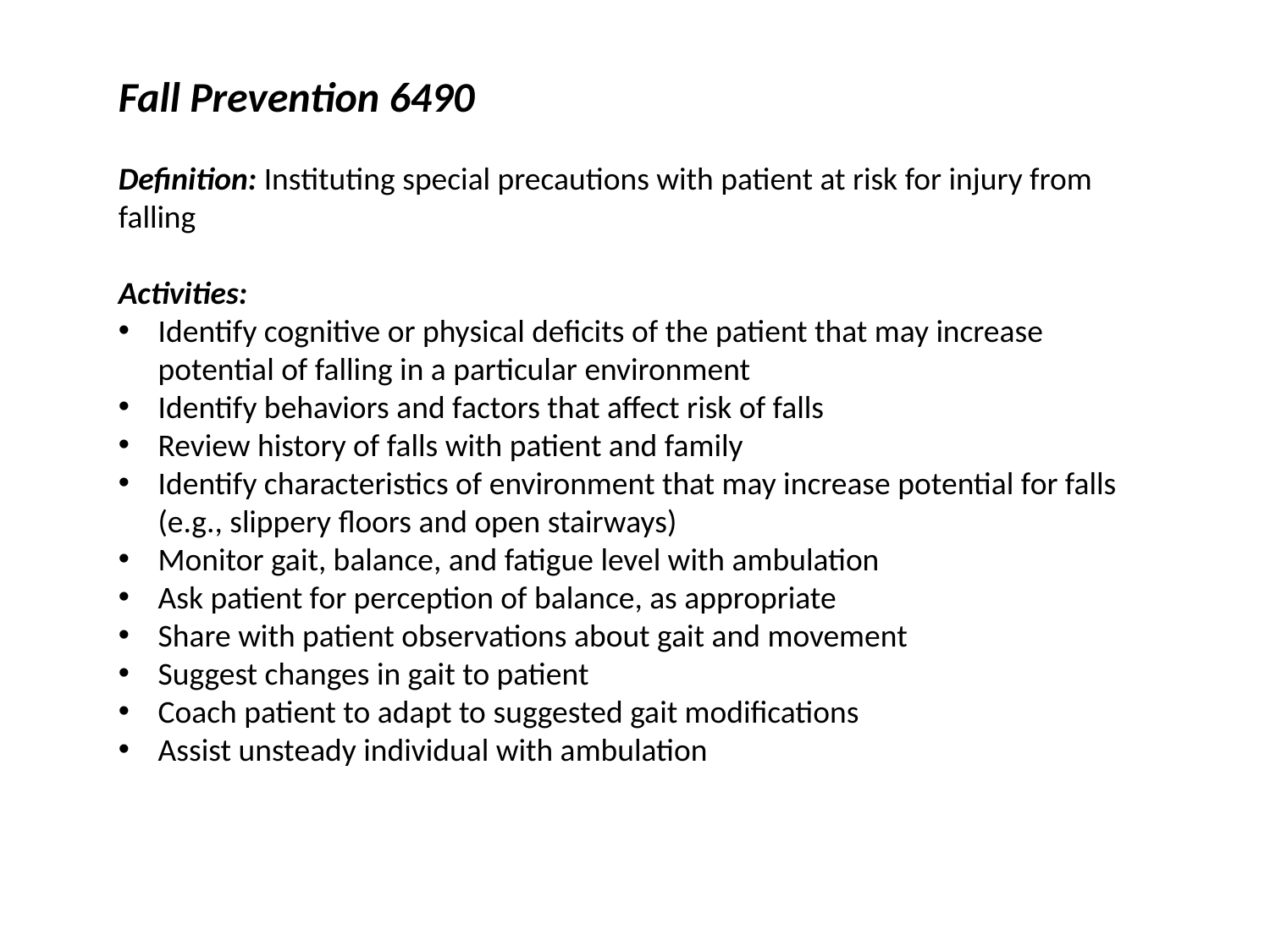

Fall Prevention 6490

Definition: Instituting special precautions with patient at risk for injury from falling

Activities:
Identify cognitive or physical deficits of the patient that may increase potential of falling in a particular environment
Identify behaviors and factors that affect risk of falls
Review history of falls with patient and family
Identify characteristics of environment that may increase potential for falls (e.g., slippery floors and open stairways)
Monitor gait, balance, and fatigue level with ambulation
Ask patient for perception of balance, as appropriate
Share with patient observations about gait and movement
Suggest changes in gait to patient
Coach patient to adapt to suggested gait modifications
Assist unsteady individual with ambulation